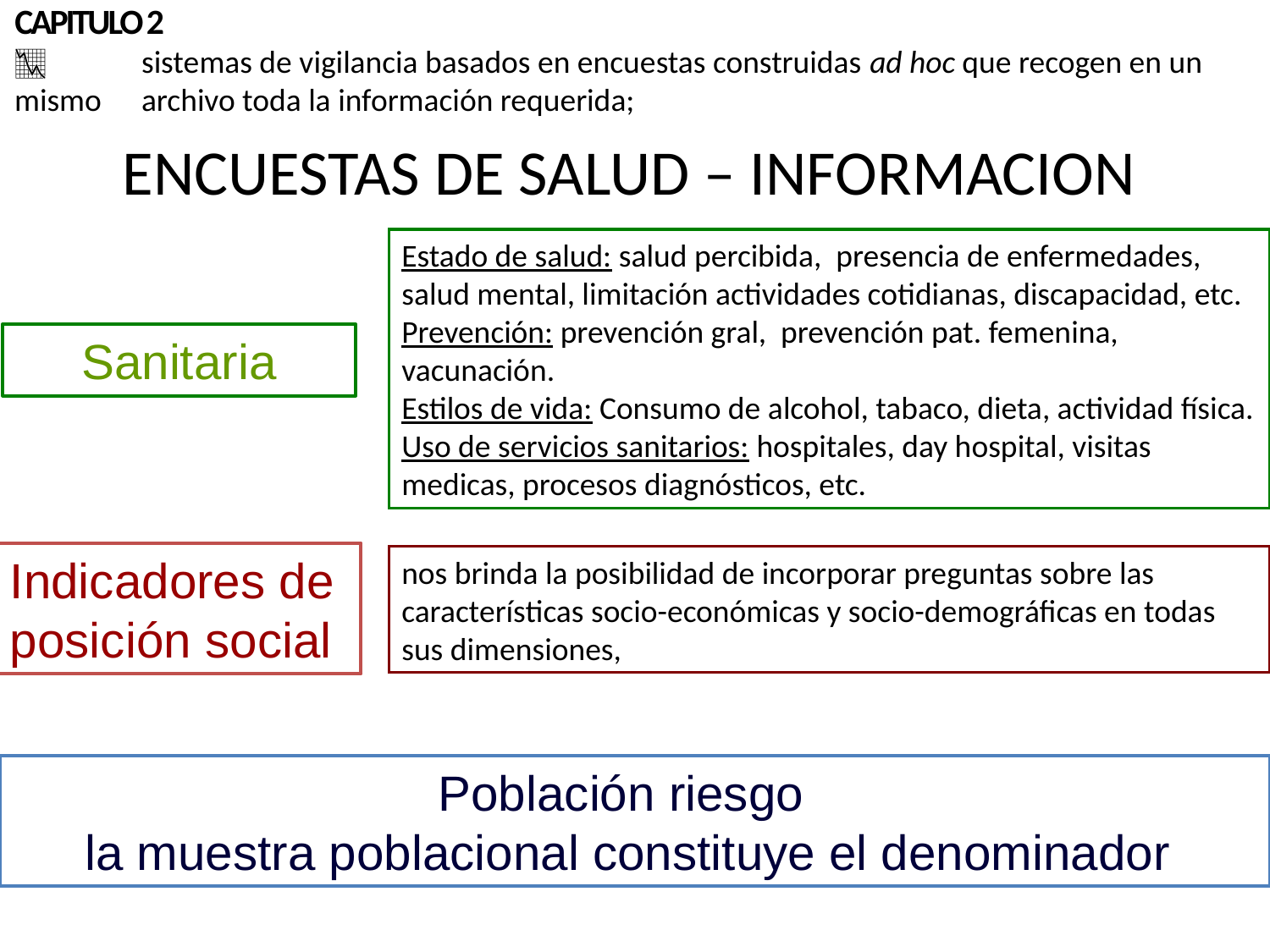

# CAPITULO 2
📉   	sistemas de vigilancia basados en encuestas construidas ad hoc que recogen en un mismo 	archivo toda la información requerida;
ENCUESTAS DE SALUD – INFORMACION
Estado de salud: salud percibida,  presencia de enfermedades, salud mental, limitación actividades cotidianas, discapacidad, etc.
Prevención: prevención gral,  prevención pat. femenina, vacunación.
Estilos de vida: Consumo de alcohol, tabaco, dieta, actividad física.
Uso de servicios sanitarios: hospitales, day hospital, visitas medicas, procesos diagnósticos, etc.
Sanitaria
Indicadores de
posición social
nos brinda la posibilidad de incorporar preguntas sobre las características socio-económicas y socio-demográficas en todas sus dimensiones,
Población riesgo
la muestra poblacional constituye el denominador